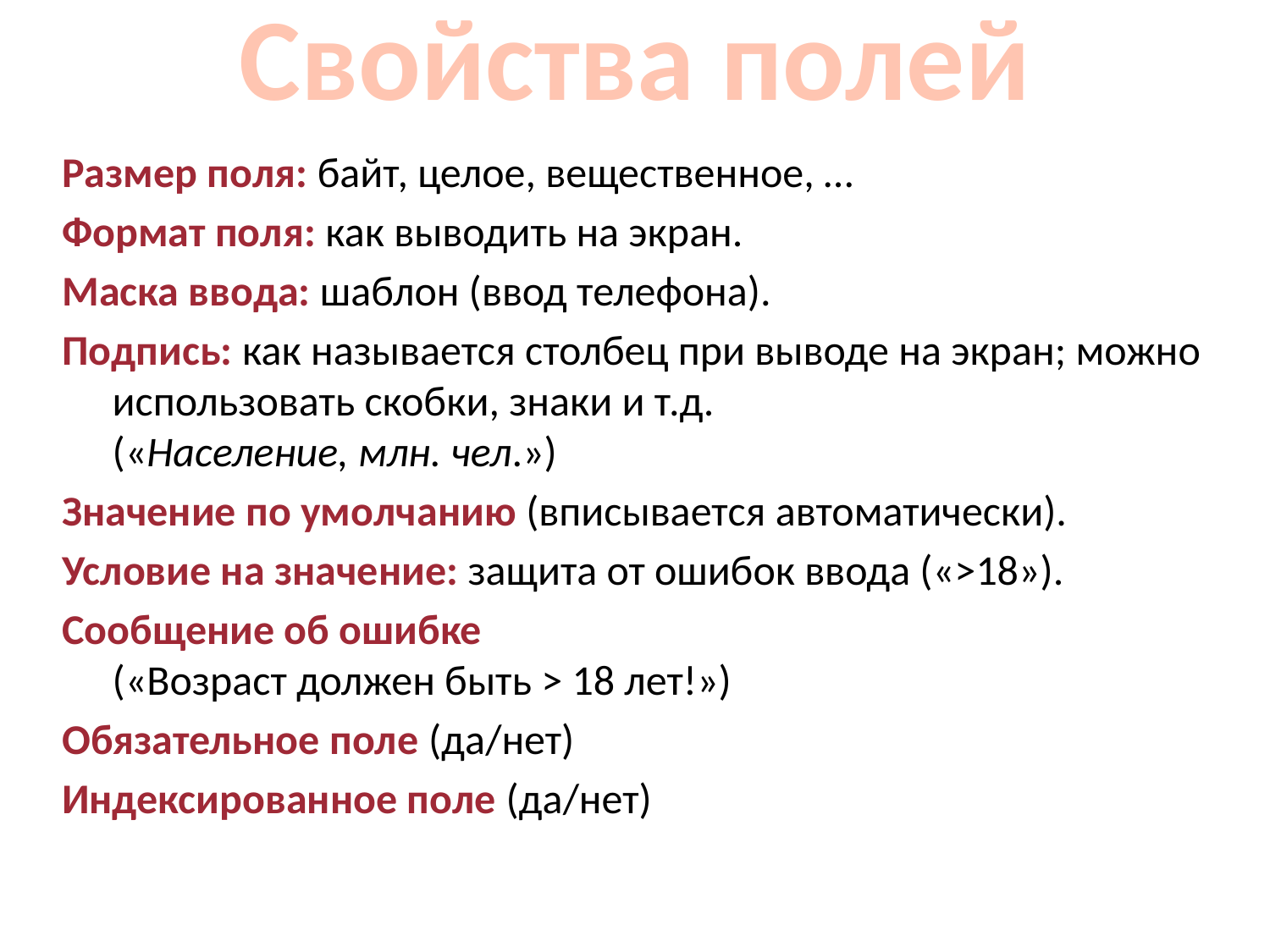

Свойства полей
Размер поля: байт, целое, вещественное, …
Формат поля: как выводить на экран.
Маска ввода: шаблон (ввод телефона).
Подпись: как называется столбец при выводе на экран; можно использовать скобки, знаки и т.д.
(«Население, млн. чел.»)
Значение по умолчанию (вписывается автоматически).
Условие на значение: защита от ошибок ввода («>18»).
Сообщение об ошибке
(«Возраст должен быть > 18 лет!»)
Обязательное поле (да/нет)
Индексированное поле (да/нет)